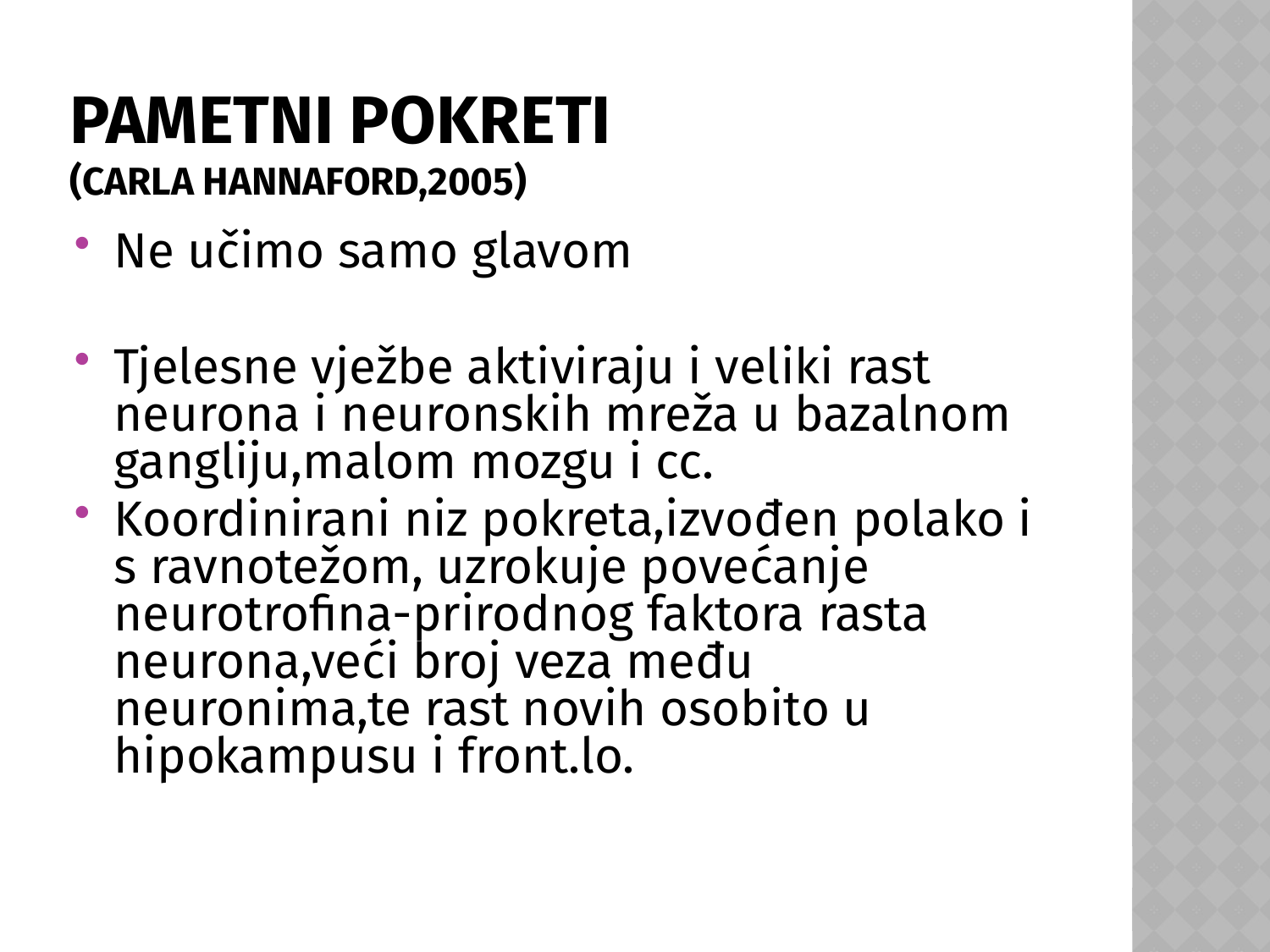

# Pametni pokreti (carla Hannaford,2005)
Ne učimo samo glavom

Tjelesne vježbe aktiviraju i veliki rast neurona i neuronskih mreža u bazalnom gangliju,malom mozgu i cc.
Koordinirani niz pokreta,izvođen polako i s ravnotežom, uzrokuje povećanje neurotrofina-prirodnog faktora rasta neurona,veći broj veza među neuronima,te rast novih osobito u hipokampusu i front.lo.